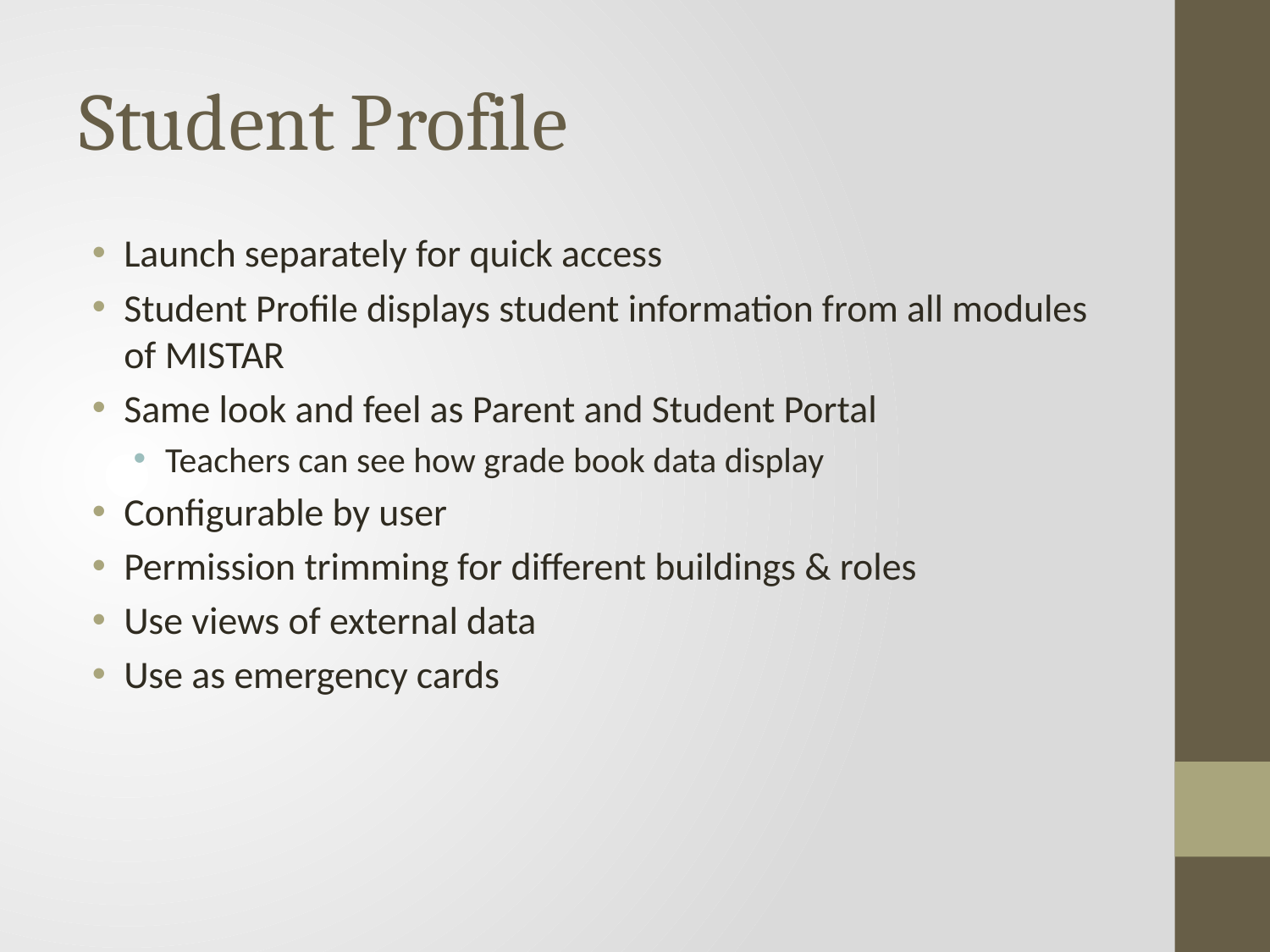

# Student Profile
Launch separately for quick access
Student Profile displays student information from all modules of MISTAR
Same look and feel as Parent and Student Portal
Teachers can see how grade book data display
Configurable by user
Permission trimming for different buildings & roles
Use views of external data
Use as emergency cards